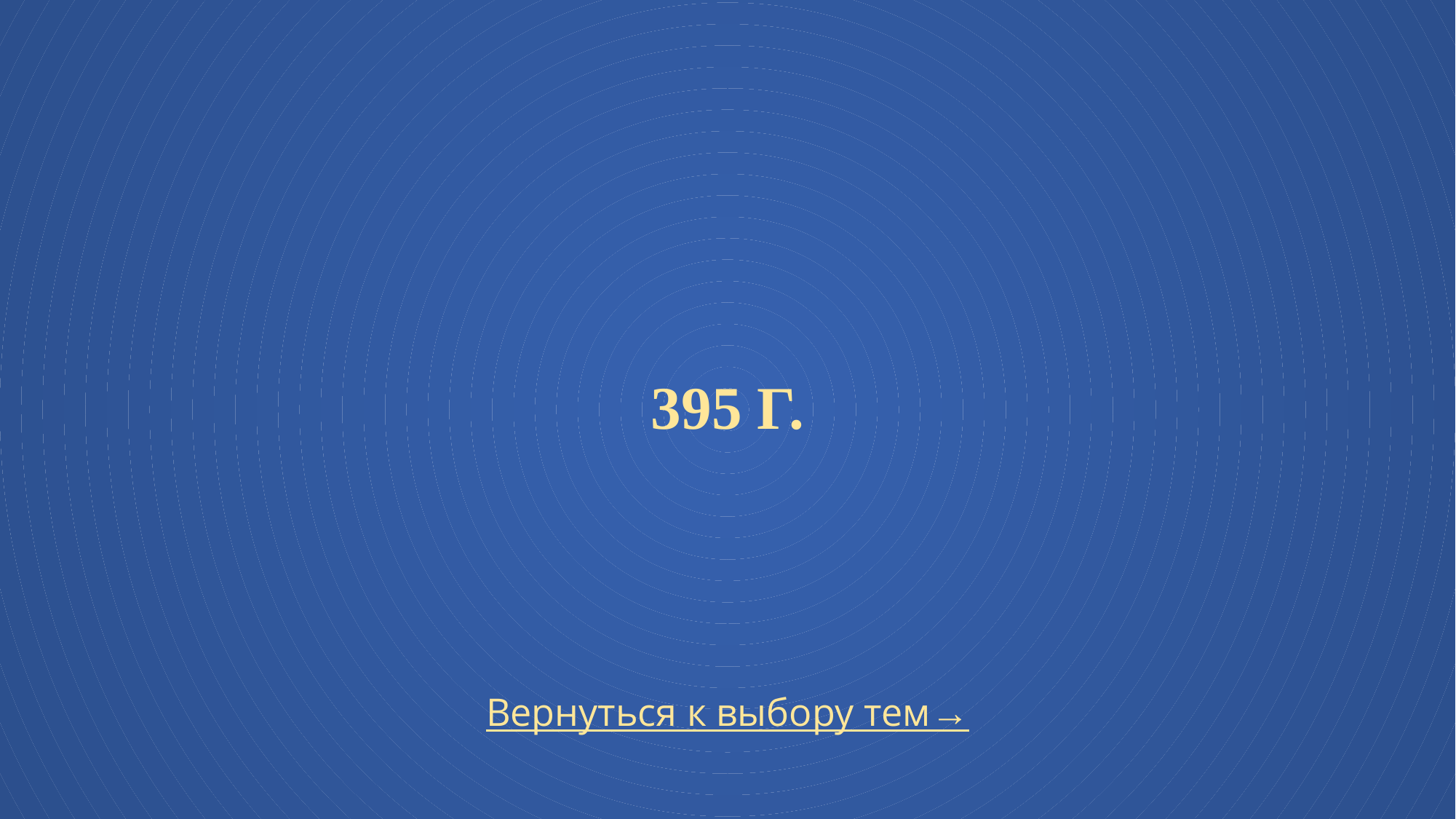

# 395 г.
Вернуться к выбору тем→